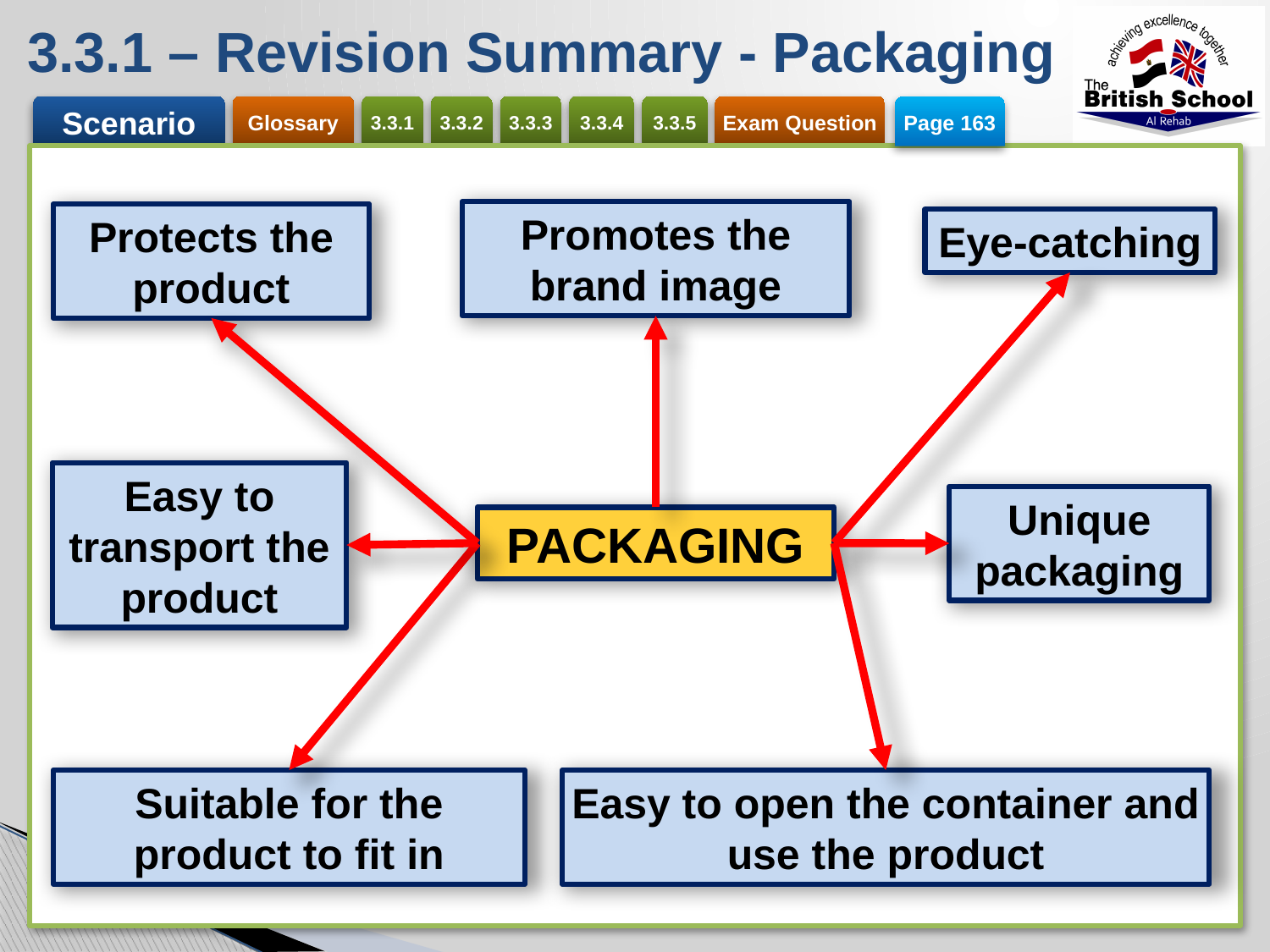

# 3.3.1 – Revision Summary - Packaging
Page 163
Promotes the brand image
Protects the product
Eye-catching
Easy to transport the product
Unique packaging
PACKAGING
Suitable for the product to fit in
Easy to open the container and use the product